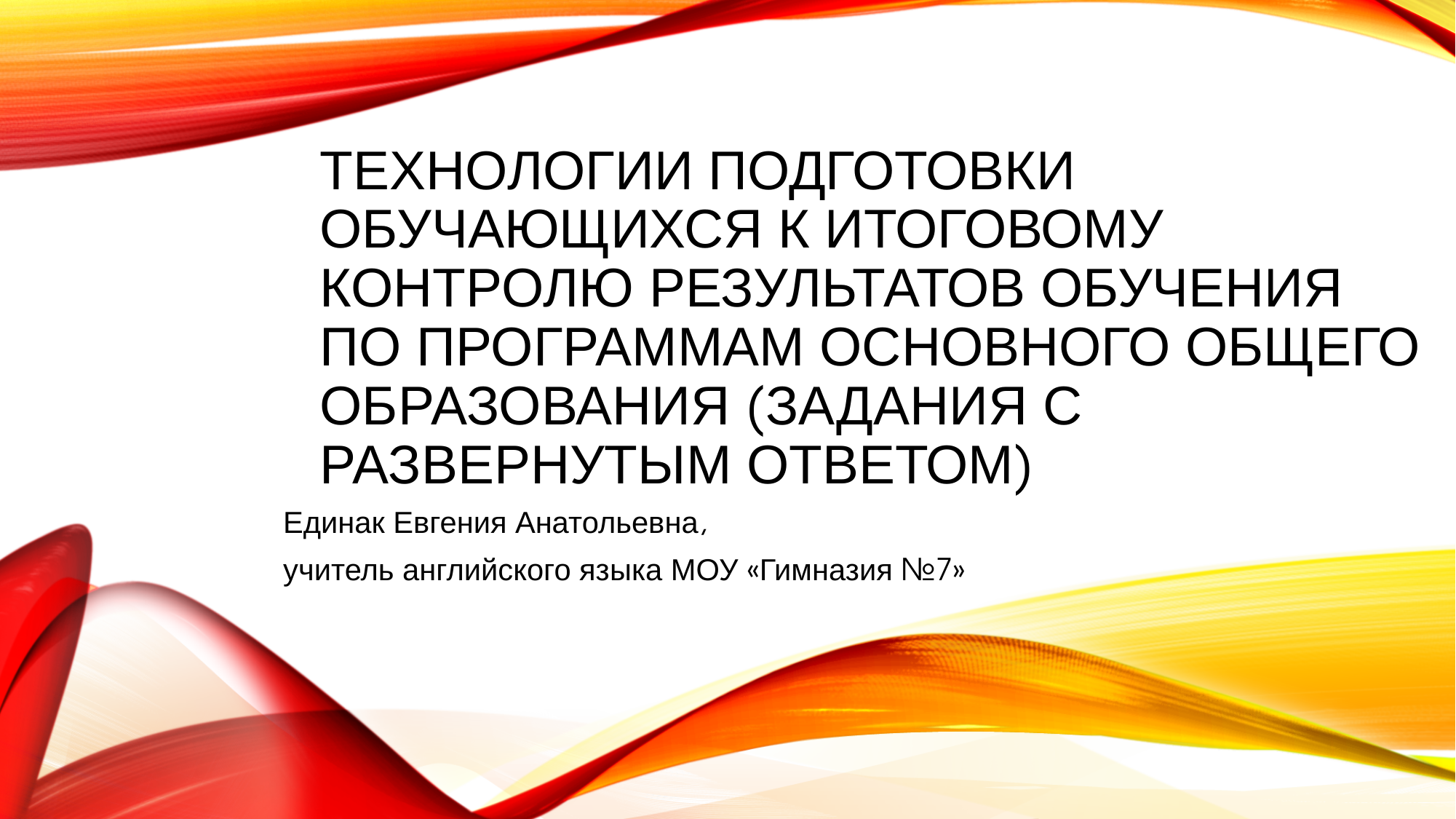

# Технологии подготовки обучающихся к итоговому контролю результатов обучения по программам основного общего образования (задания с развернутым ответом)
Единак Евгения Анатольевна,
учитель английского языка МОУ «Гимназия №7»